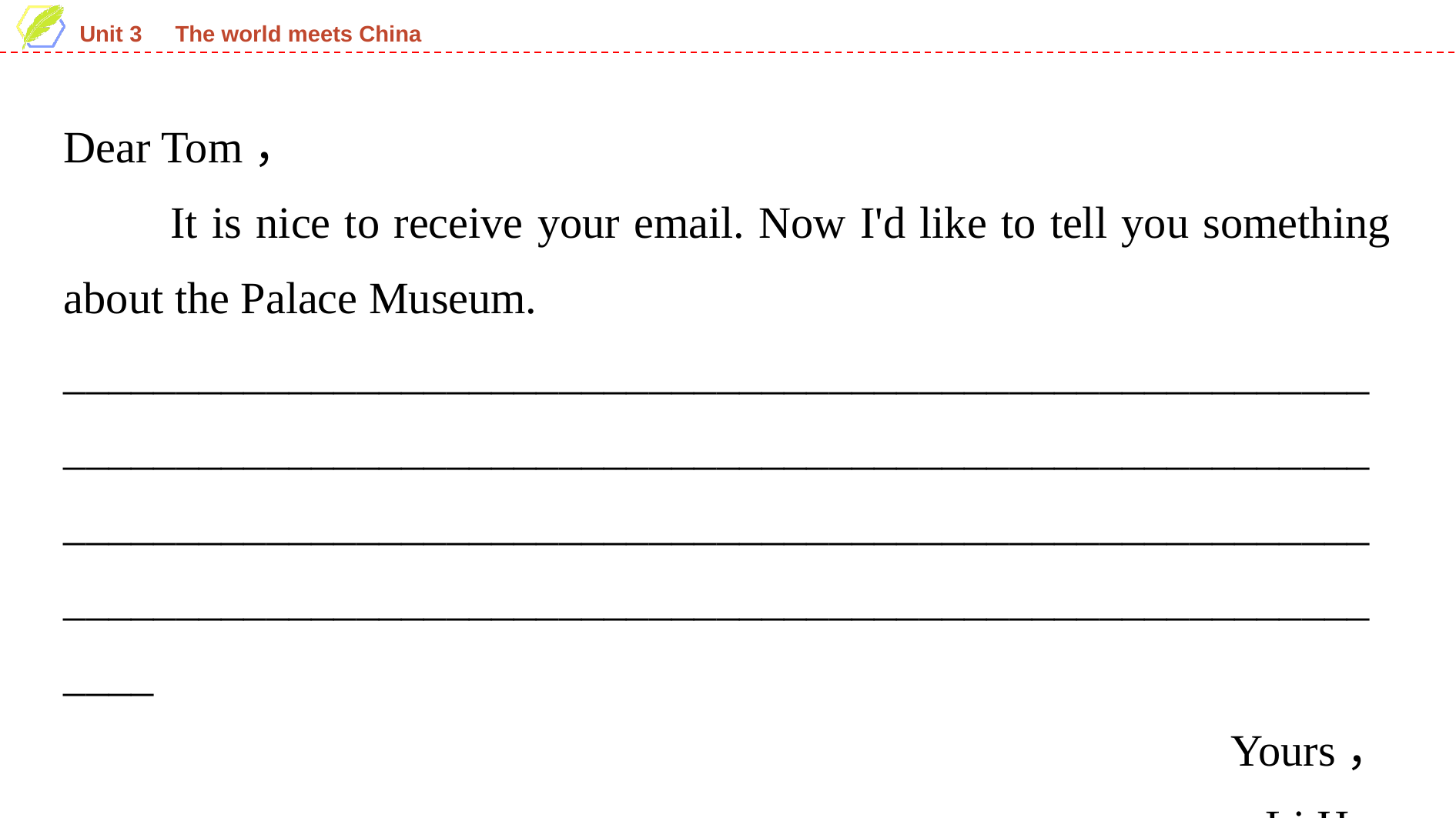

Dear Tom，
　　It is nice to receive your email. Now I'd like to tell you something about the Palace Museum.
____________________________________________________________________________________________________________________________________________________________________________________________________________________________________________
Yours，
Li Hua